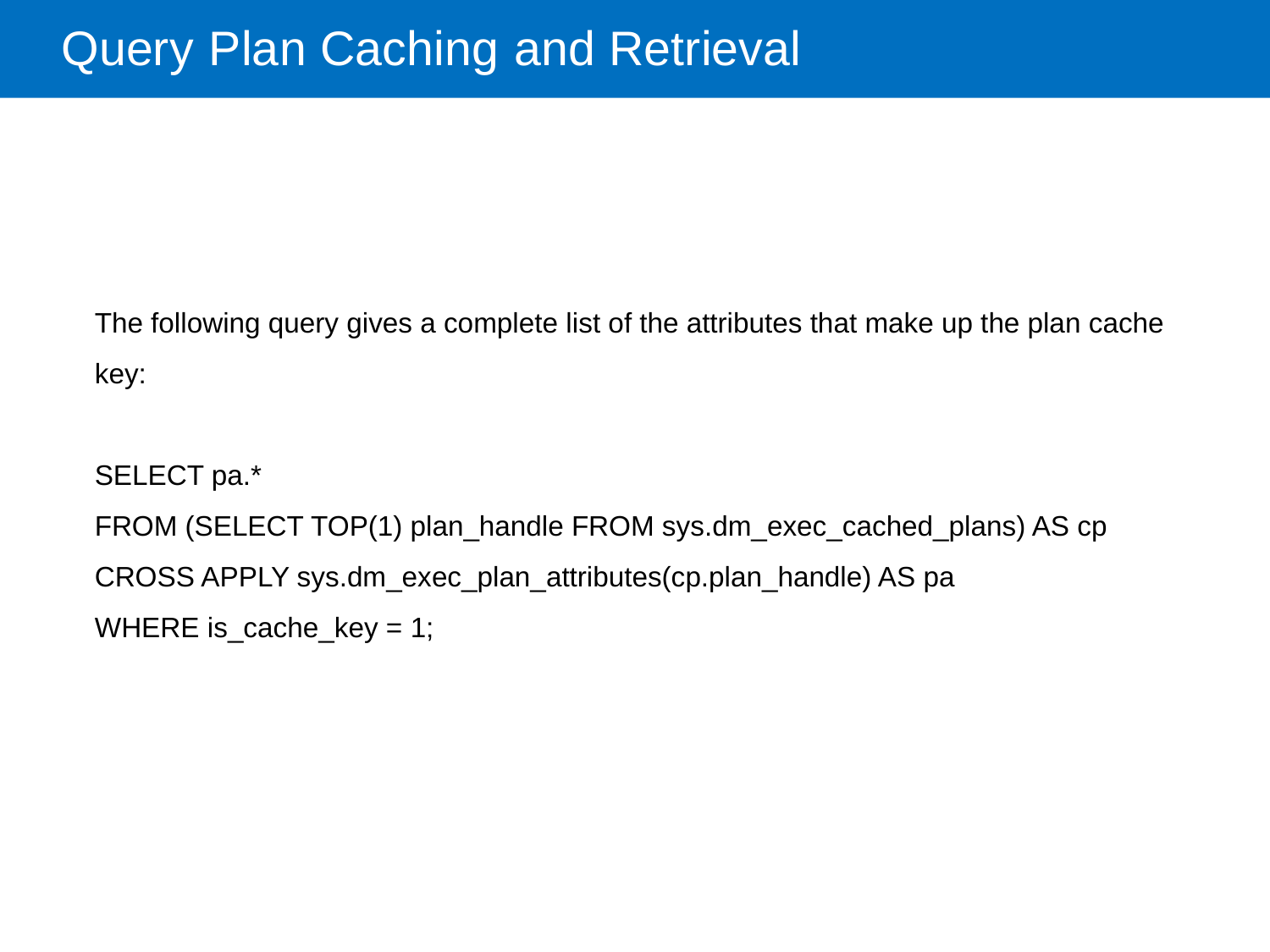

# Query Plan Caching and Retrieval
The following query gives a complete list of the attributes that make up the plan cache key:

SELECT pa.*
FROM (SELECT TOP(1) plan_handle FROM sys.dm_exec_cached_plans) AS cp
CROSS APPLY sys.dm_exec_plan_attributes(cp.plan_handle) AS pa
WHERE is_cache_key = 1;